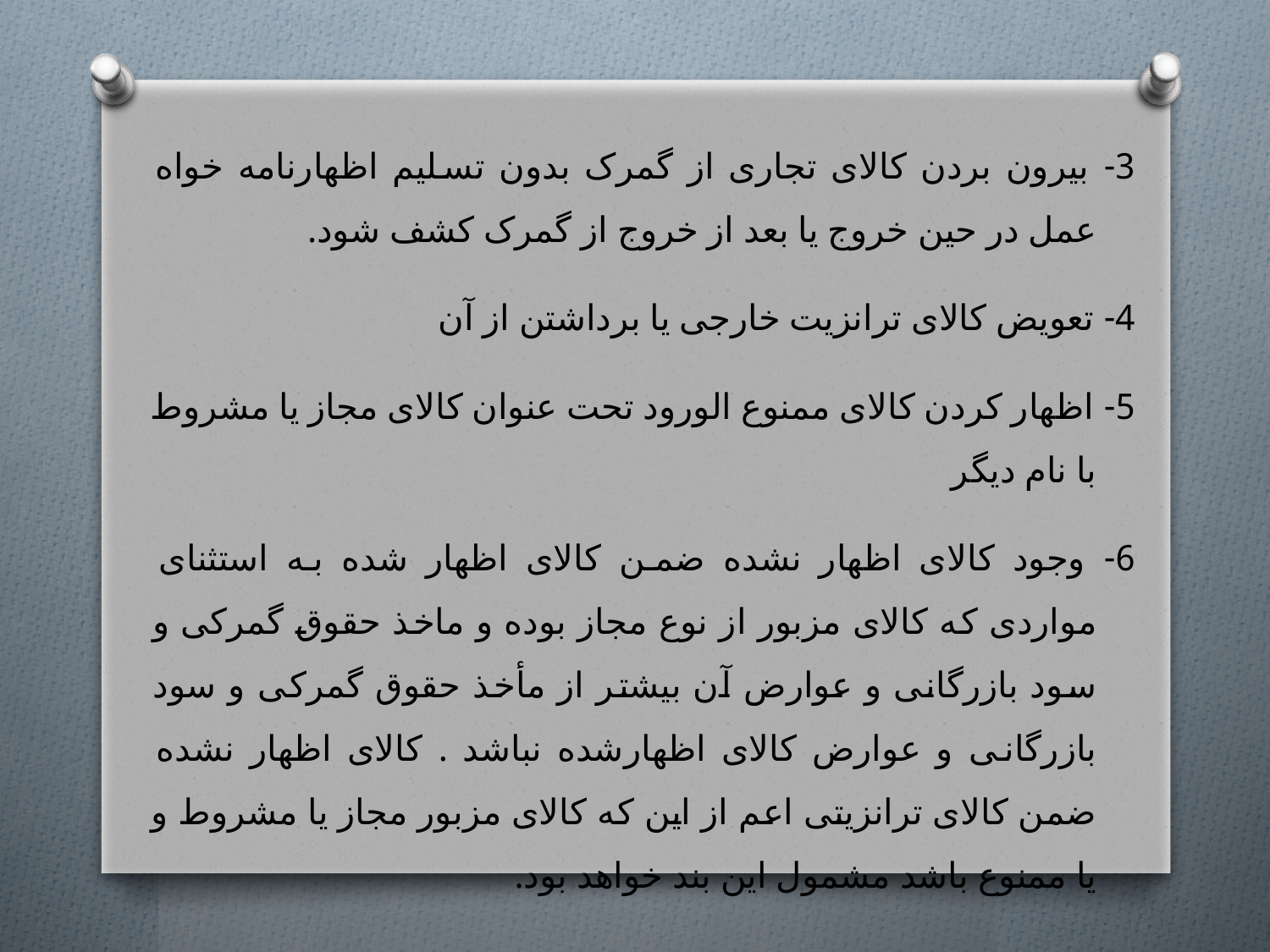

3- بیرون بردن کالای تجاری از گمرک بدون تسلیم اظهارنامه خواه عمل در حین خروج یا بعد از خروج از گمرک کشف شود.
4- تعویض کالای ترانزیت خارجی یا برداشتن از آن
5- اظهار کردن کالای ممنوع الورود تحت عنوان کالای مجاز یا مشروط با نام دیگر
6- وجود کالای اظهار نشده ضمن کالای اظهار شده به استثنای مواردی که کالای مزبور از نوع مجاز بوده و ماخذ حقوق گمرکی و سود بازرگانی و عوارض آن بیشتر از مأخذ حقوق گمرکی و سود بازرگانی و عوارض کالای اظهارشده نباشد . کالای اظهار نشده ضمن کالای ترانزیتی اعم از این که کالای مزبور مجاز یا مشروط و یا ممنوع باشد مشمول این بند خواهد بود.